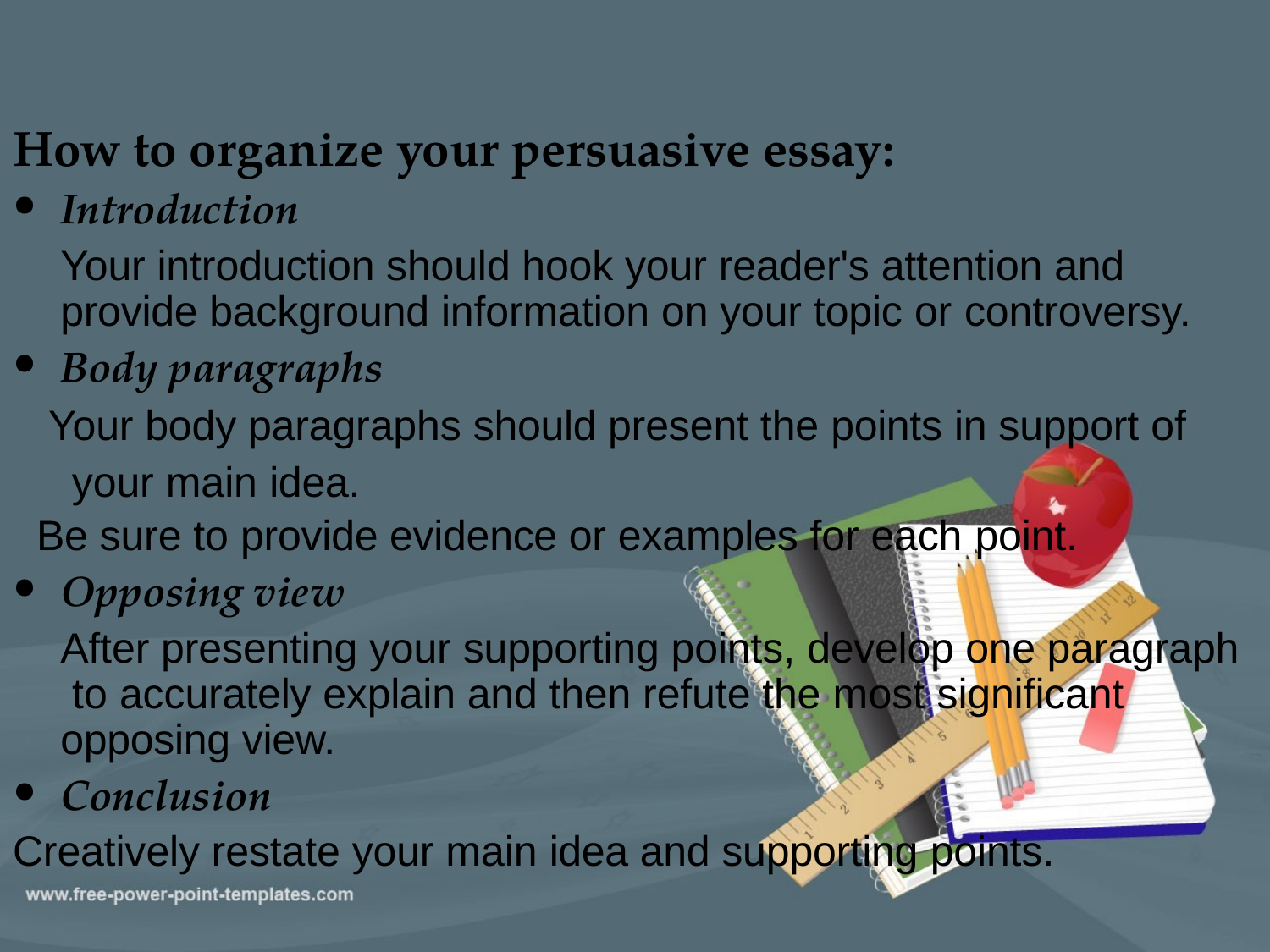

# How to organize your persuasive essay:
Introduction
Your introduction should hook your reader's attention and  provide background information on your topic or controversy.
Body paragraphs
Your body paragraphs should present the points in support of  your main idea.
Be sure to provide evidence or examples for each point.
Opposing view
After presenting your supporting points, develop one paragraph  to accurately explain and then refute the most significant  opposing view.
Conclusion
Creatively restate your main idea and supporting points.